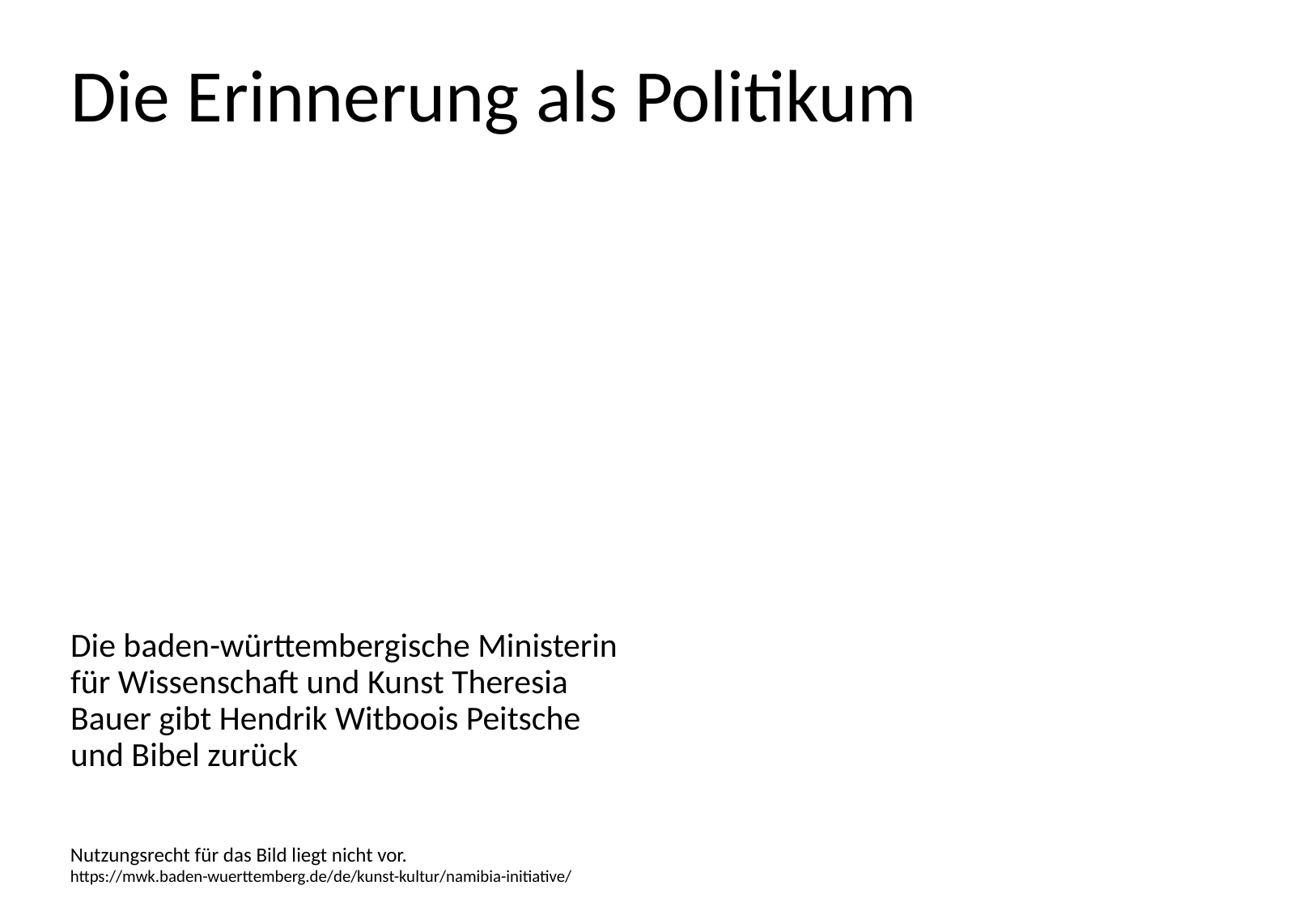

# Die Erinnerung als Politikum
Die baden-württembergische Ministerin für Wissenschaft und Kunst Theresia Bauer gibt Hendrik Witboois Peitsche und Bibel zurück
Nutzungsrecht für das Bild liegt nicht vor.
https://mwk.baden-wuerttemberg.de/de/kunst-kultur/namibia-initiative/